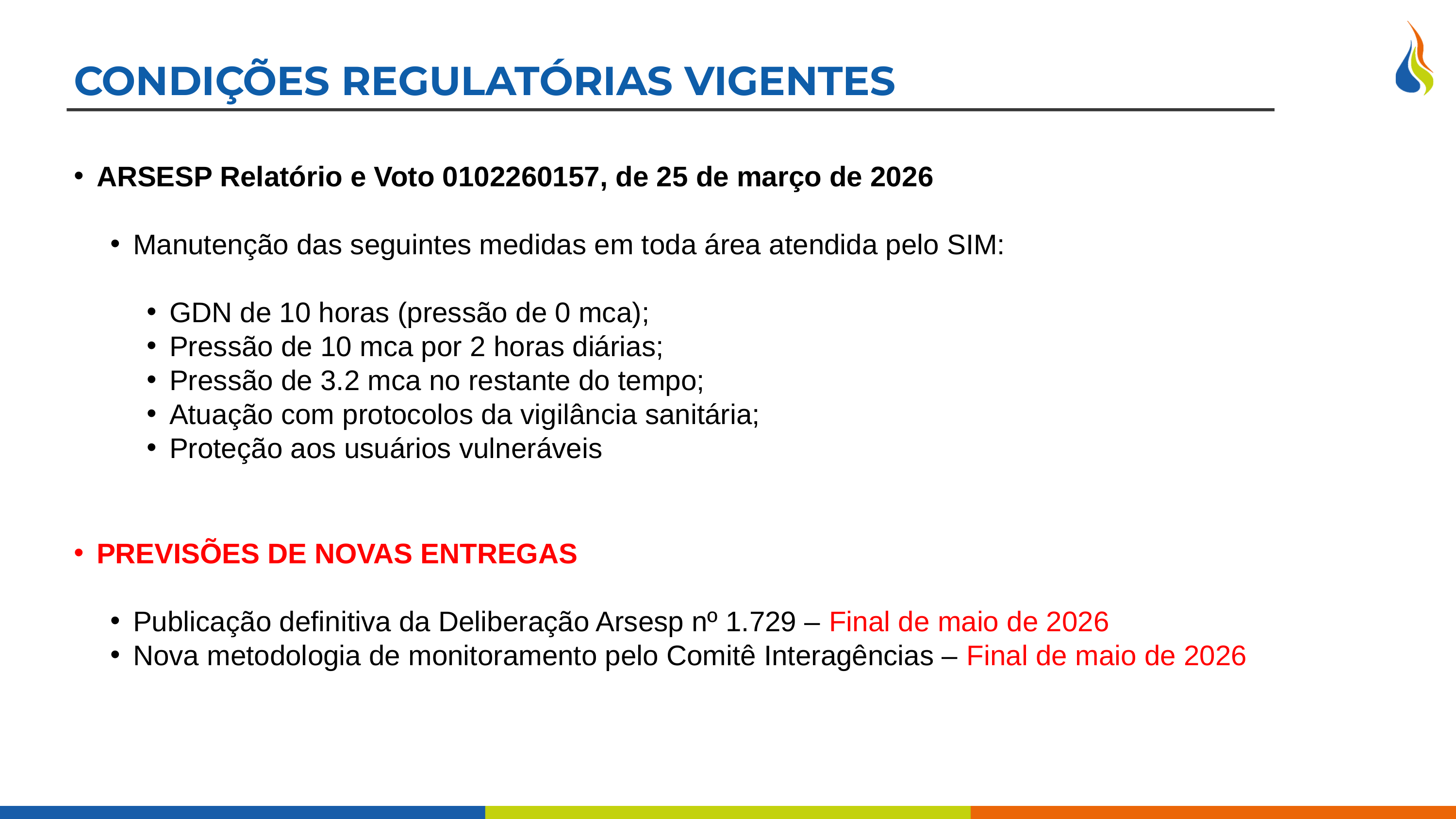

CONDIÇÕES REGULATÓRIAS VIGENTES

ARSESP Relatório e Voto 0102260157, de 25 de março de 2026

Manutenção das seguintes medidas em toda área atendida pelo SIM:

GDN de 10 horas (pressão de 0 mca);
Pressão de 10 mca por 2 horas diárias;
Pressão de 3.2 mca no restante do tempo;
Atuação com protocolos da vigilância sanitária;
Proteção aos usuários vulneráveis
PREVISÕES DE NOVAS ENTREGAS

Publicação definitiva da Deliberação Arsesp nº 1.729 – Final de maio de 2026
Nova metodologia de monitoramento pelo Comitê Interagências – Final de maio de 2026